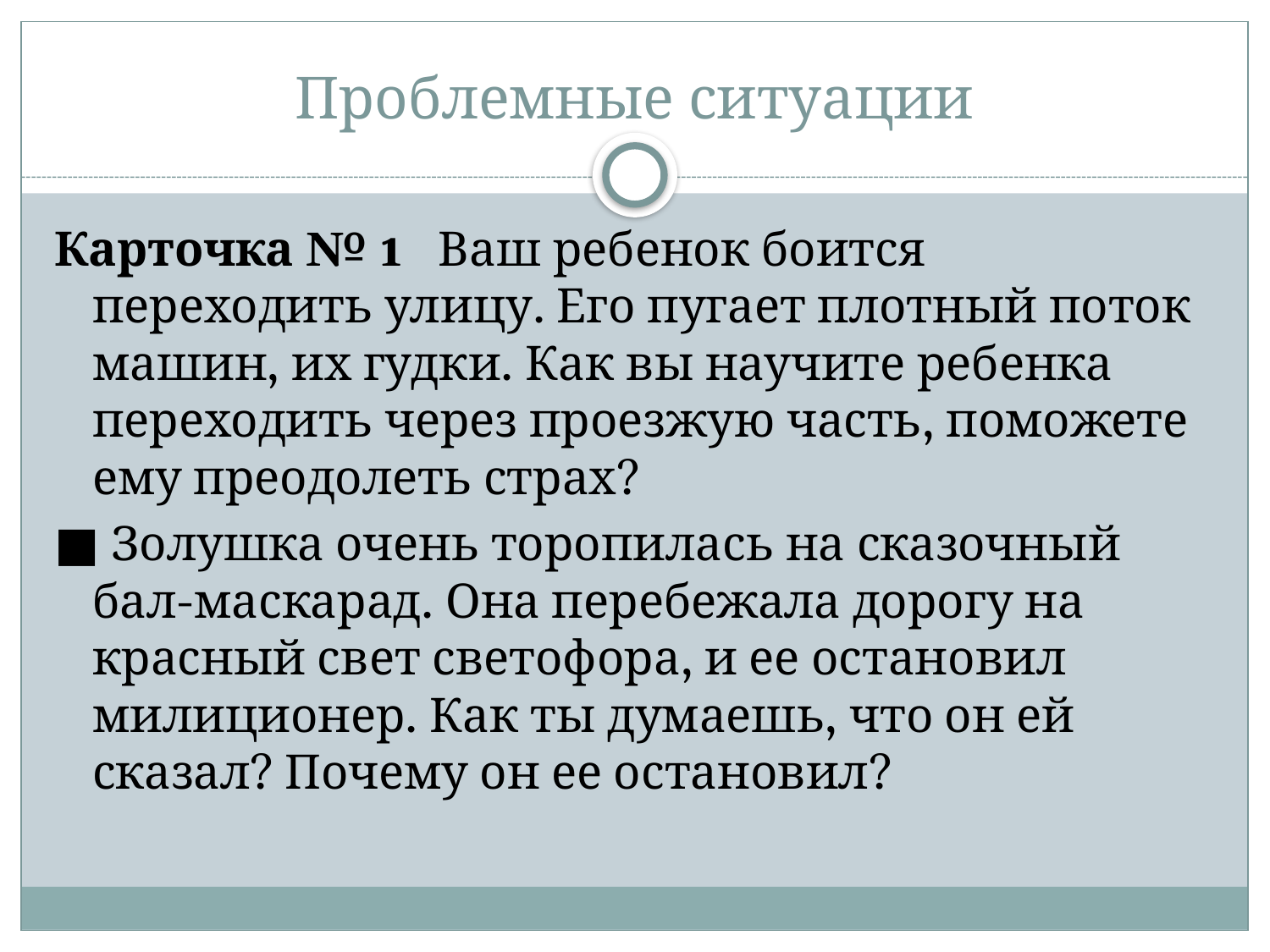

# Проблемные ситуации
Карточка № 1   Ваш ребенок боится переходить улицу. Его пугает плотный поток машин, их гудки. Как вы научите ребенка переходить через проезжую часть, поможете ему преодолеть страх?
■ Золушка очень торопилась на сказочный бал-маскарад. Она перебежала дорогу на красный свет светофора, и ее остановил милиционер. Как ты думаешь, что он ей сказал? Почему он ее остановил?